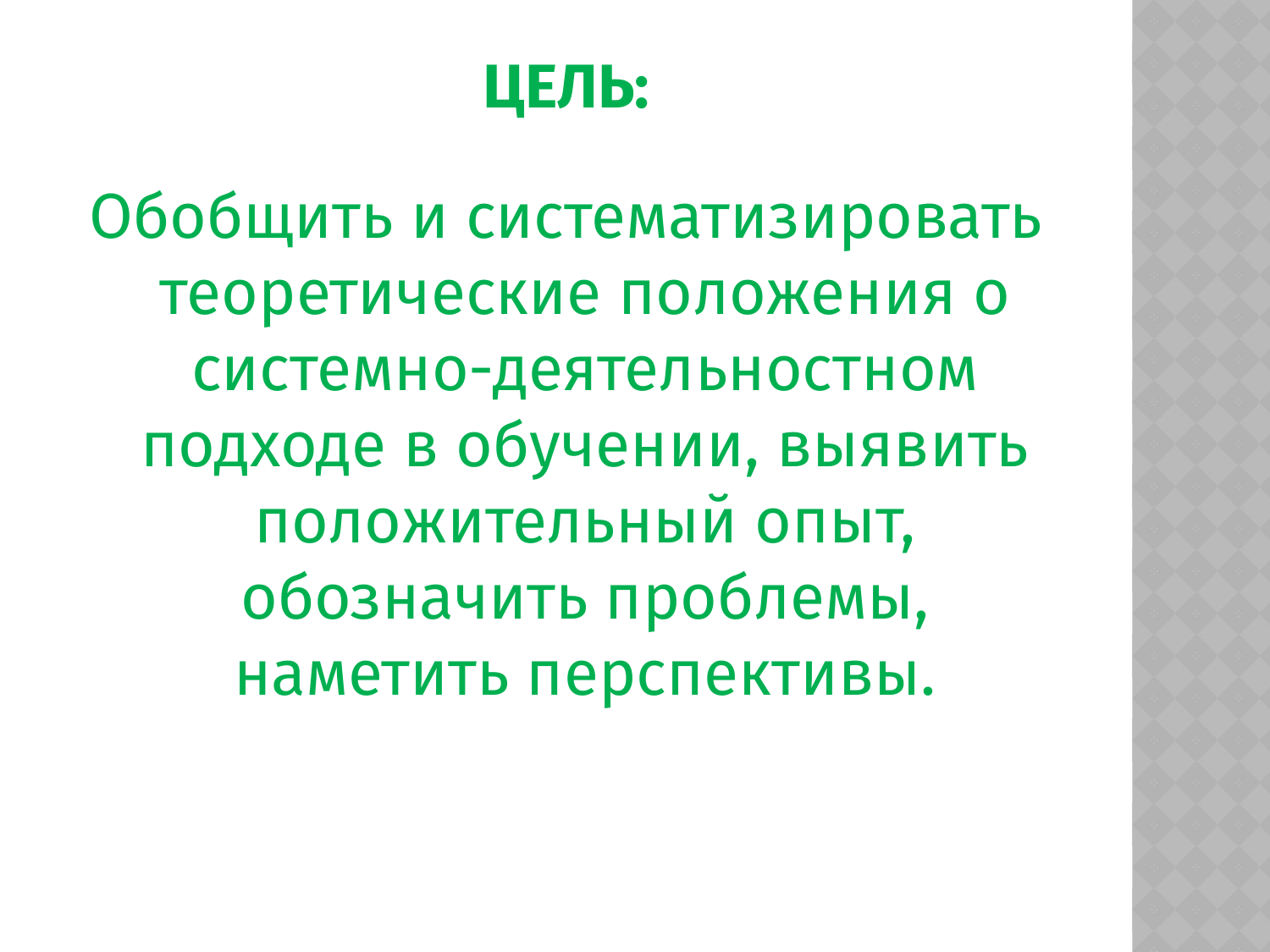

# Цель:
Обобщить и систематизировать теоретические положения о системно-деятельностном подходе в обучении, выявить положительный опыт, обозначить проблемы, наметить перспективы.